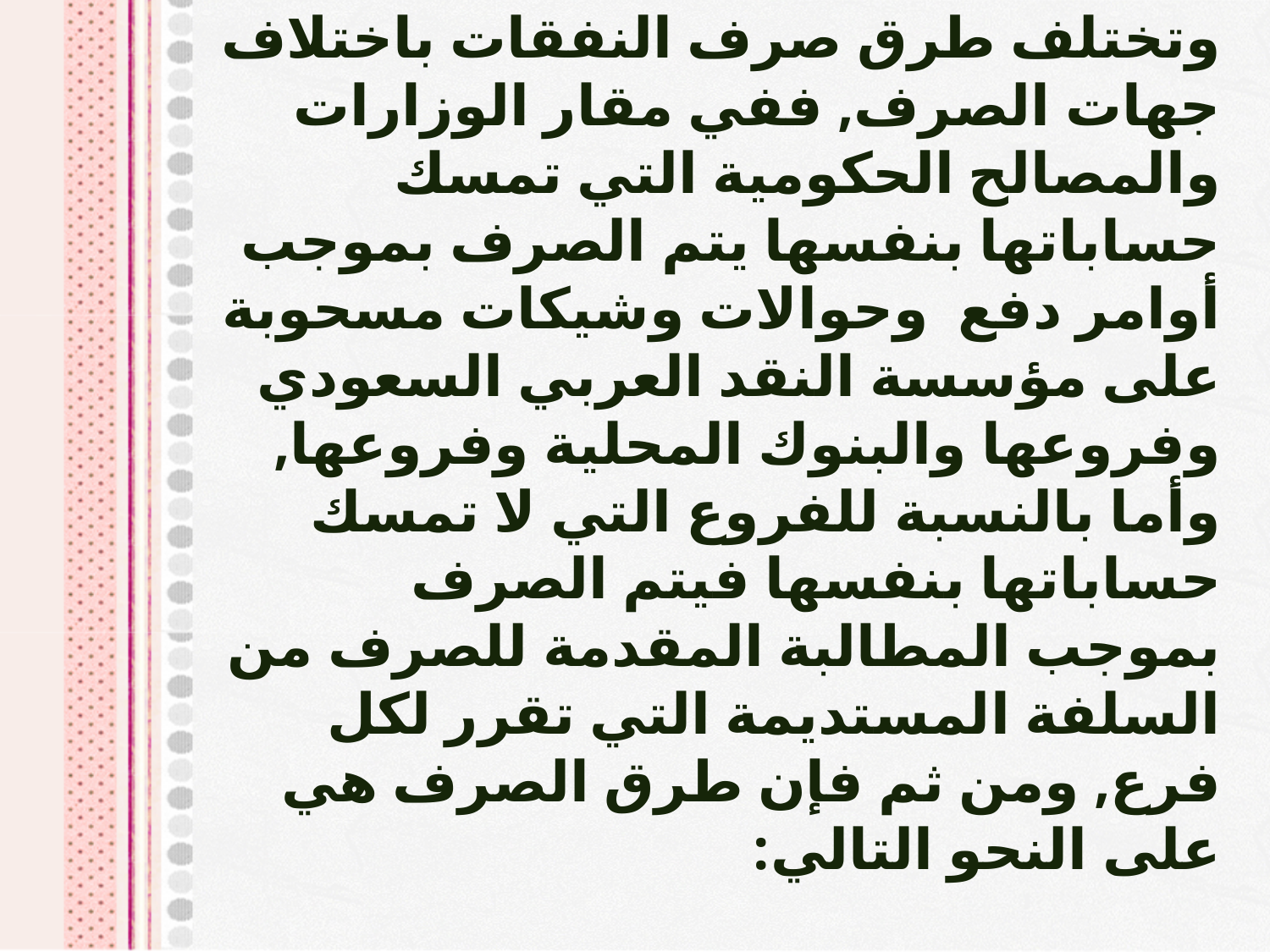

وتختلف طرق صرف النفقات باختلاف جهات الصرف, ففي مقار الوزارات والمصالح الحكومية التي تمسك حساباتها بنفسها يتم الصرف بموجب أوامر دفع  وحوالات وشيكات مسحوبة على مؤسسة النقد العربي السعودي وفروعها والبنوك المحلية وفروعها, وأما بالنسبة للفروع التي لا تمسك حساباتها بنفسها فيتم الصرف بموجب المطالبة المقدمة للصرف من السلفة المستديمة التي تقرر لكل فرع, ومن ثم فإن طرق الصرف هي على النحو التالي: